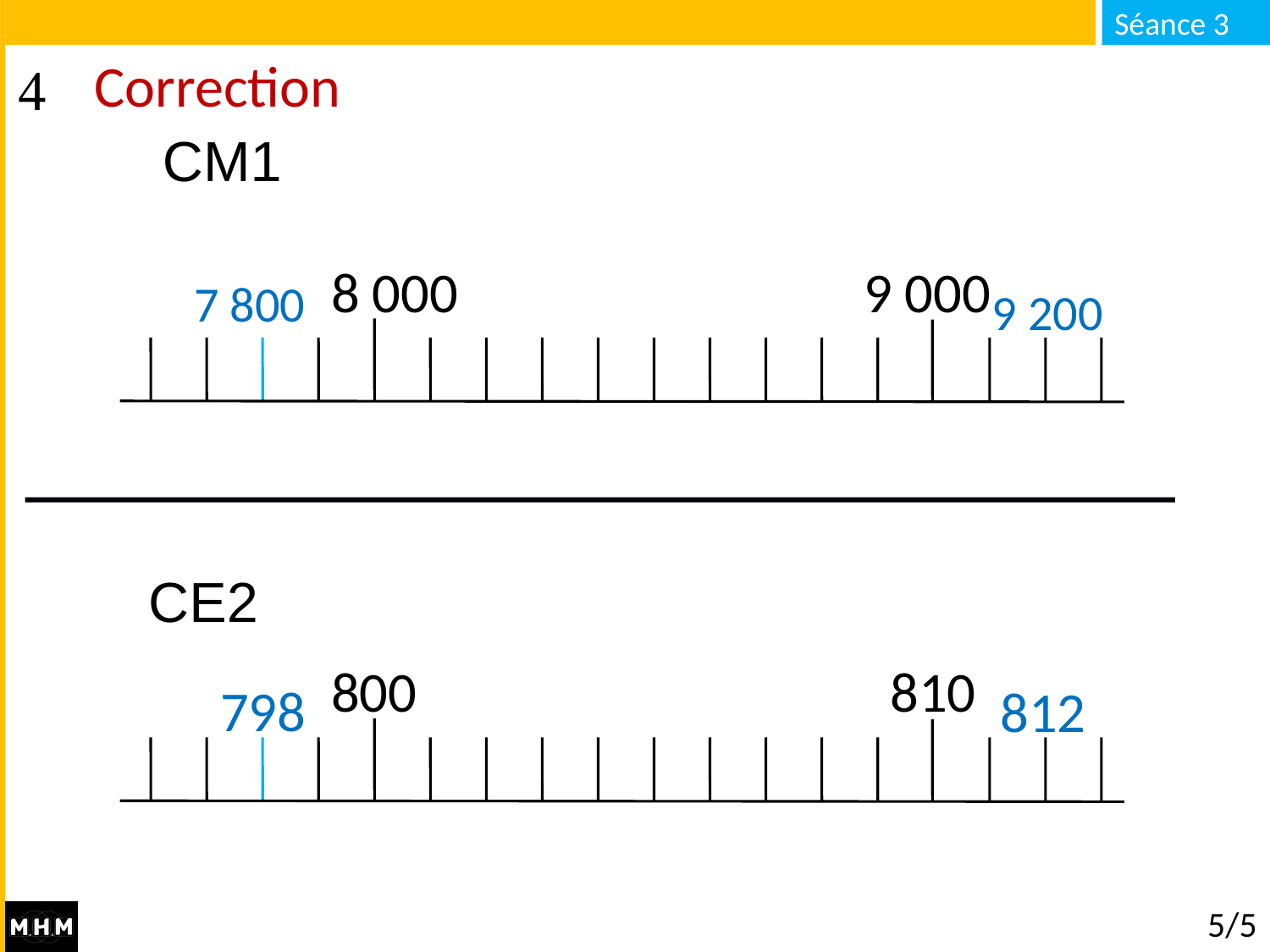

# Correction
CM1
8 000
9 000
7 800
9 200

CE2
800
810
798
812
5/5